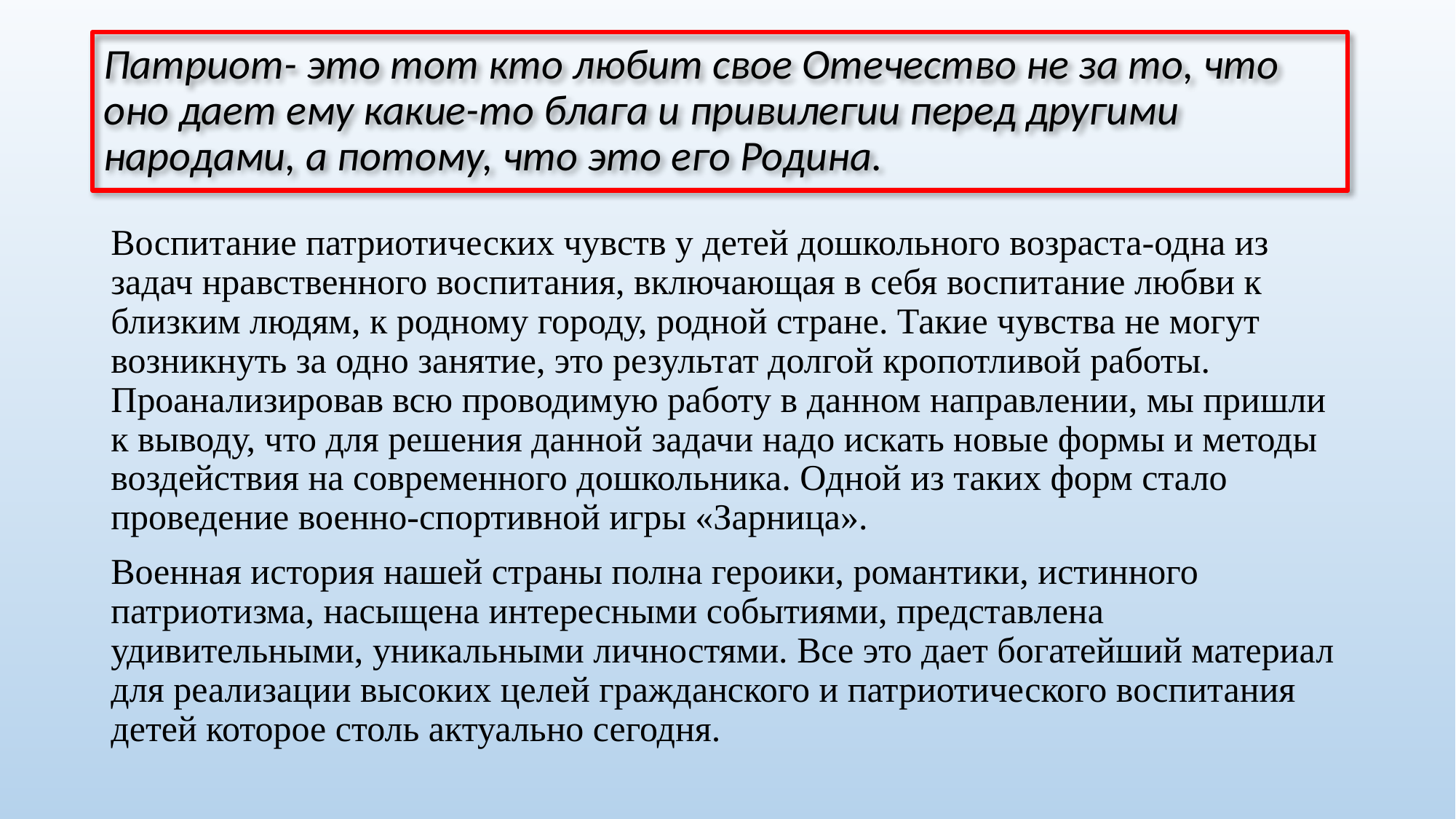

# Патриот- это тот кто любит свое Отечество не за то, что оно дает ему какие-то блага и привилегии перед другими народами, а потому, что это его Родина.
Воспитание патриотических чувств у детей дошкольного возраста-одна из задач нравственного воспитания, включающая в себя воспитание любви к близким людям, к родному городу, родной стране. Такие чувства не могут возникнуть за одно занятие, это результат долгой кропотливой работы. Проанализировав всю проводимую работу в данном направлении, мы пришли к выводу, что для решения данной задачи надо искать новые формы и методы воздействия на современного дошкольника. Одной из таких форм стало проведение военно-спортивной игры «Зарница».
Военная история нашей страны полна героики, романтики, истинного патриотизма, насыщена интересными событиями, представлена удивительными, уникальными личностями. Все это дает богатейший материал для реализации высоких целей гражданского и патриотического воспитания детей которое столь актуально сегодня.